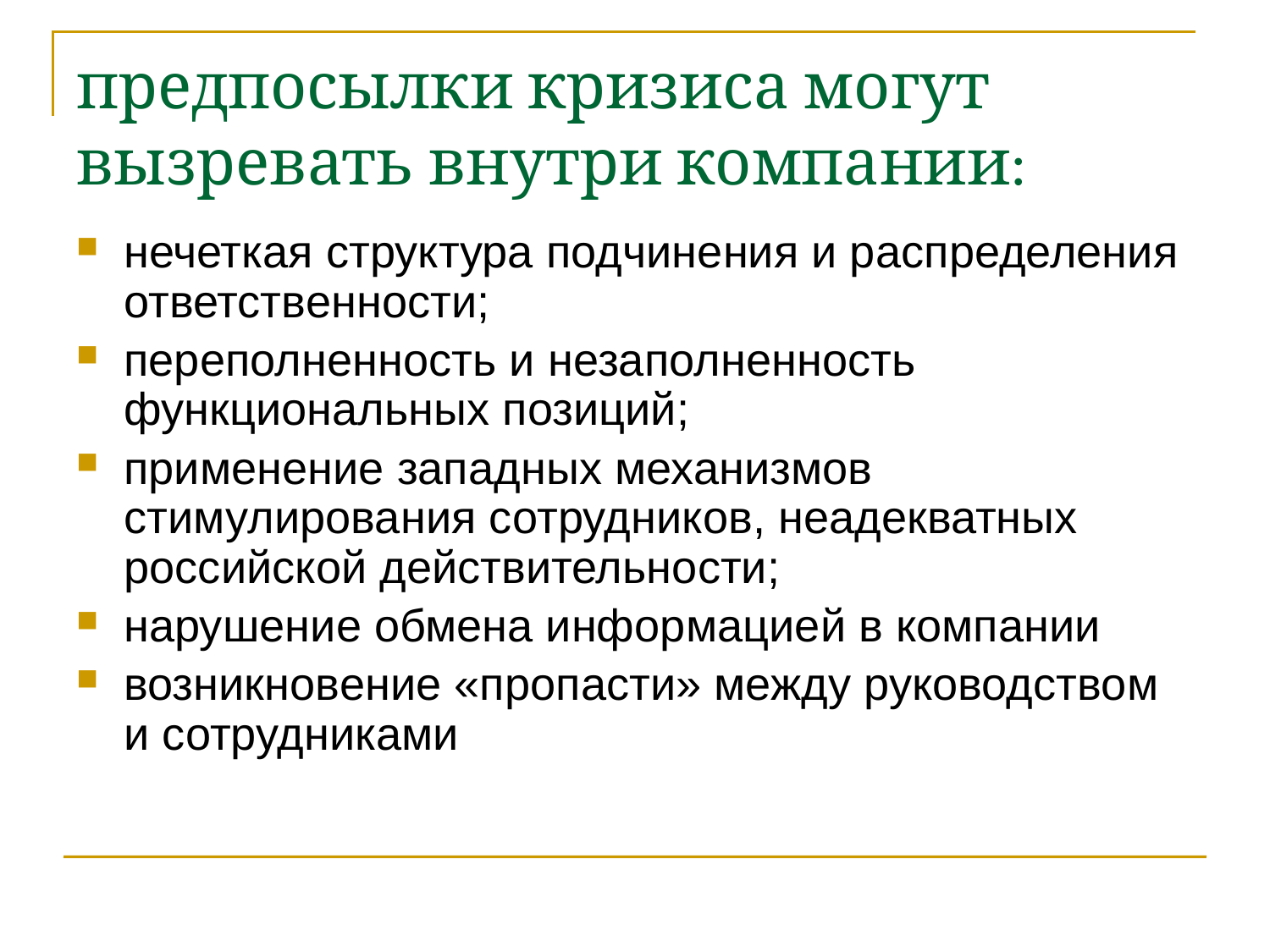

предпосылки кризиса могут вызревать внутри компании:
нечеткая структура подчинения и распределения ответственности;
переполненность и незаполненность функциональных позиций;
применение западных механизмов стимулирования сотрудников, неадекватных российской действительности;
нарушение обмена информацией в компании
возникновение «пропасти» между руководством и сотрудниками